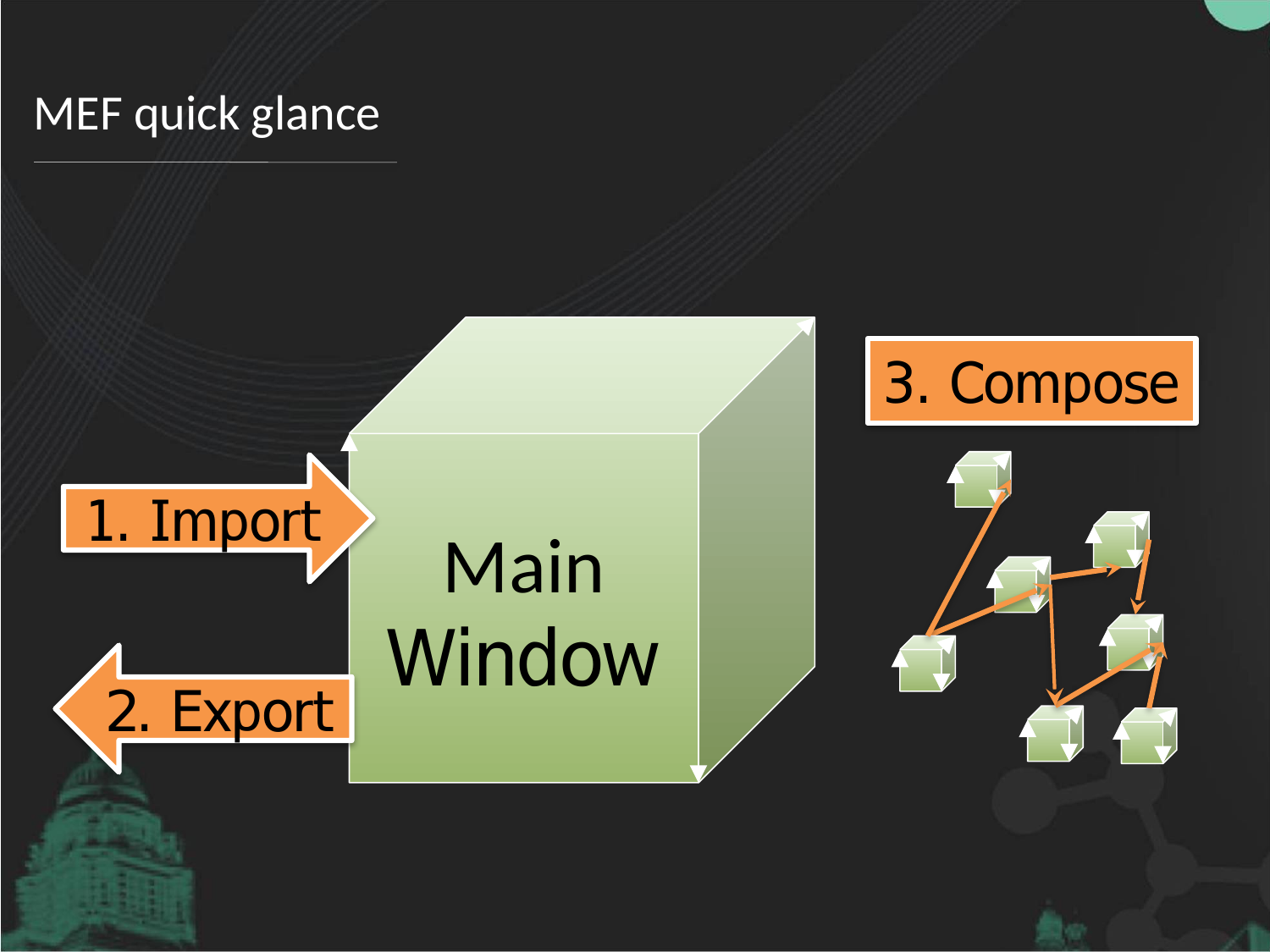

# MEF quick glance
Main
Window
3. Compose

1. Import

2. Export